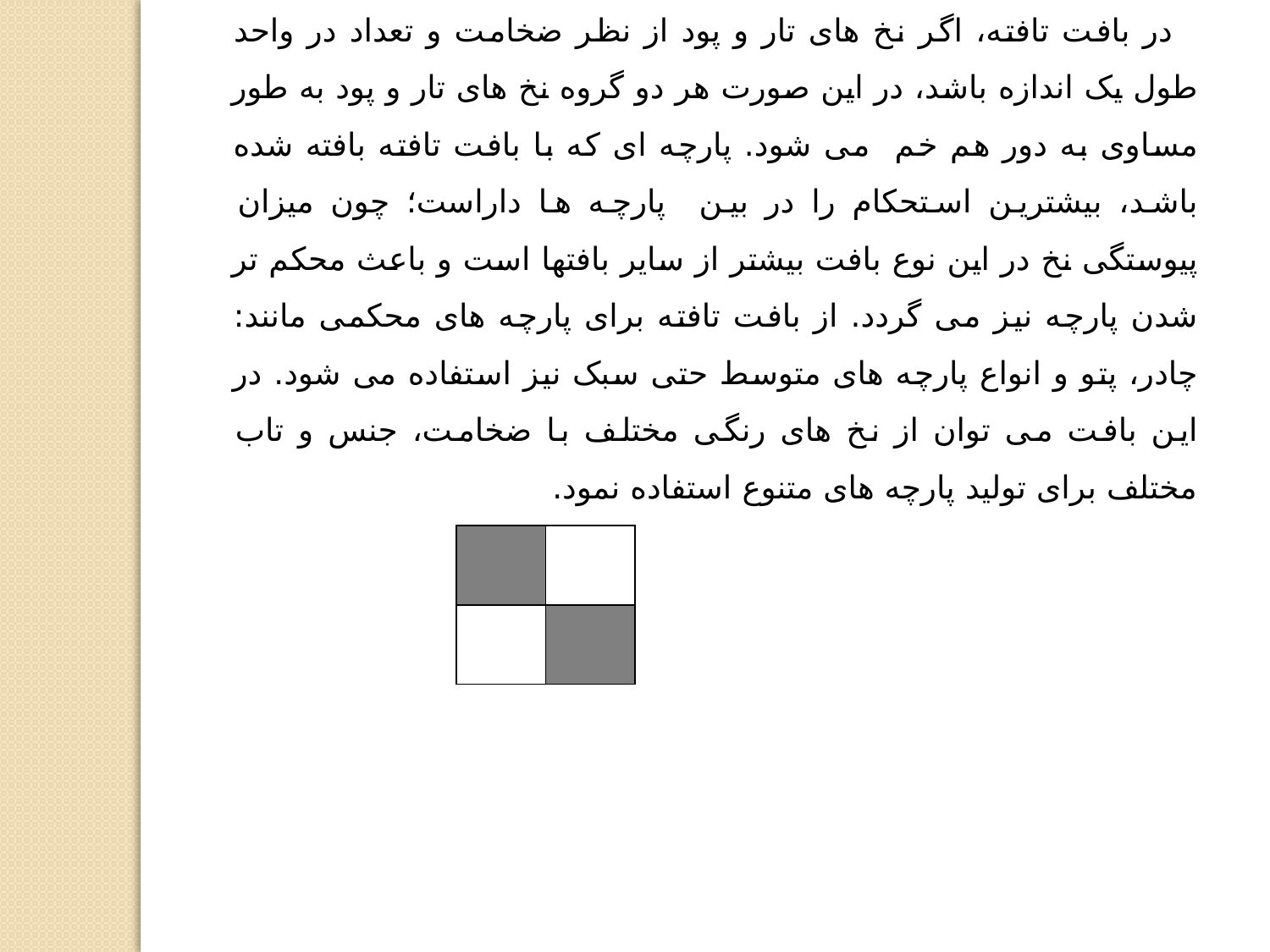

در بافت تافته، اگر نخ های تار و پود از نظر ضخامت و تعداد در واحد طول یک اندازه باشد، در این صورت هر دو گروه نخ های تار و پود به طور مساوی به دور هم خم  می شود. پارچه ای که با بافت تافته بافته شده باشد، بیشترین استحکام را در بین  پارچه ها داراست؛ چون میزان پیوستگی نخ در این نوع بافت بیشتر از سایر بافتها است و باعث محکم تر شدن پارچه نیز می گردد. از بافت تافته برای پارچه های محکمی مانند: چادر، پتو و انواع پارچه های متوسط حتی سبک نیز استفاده می شود. در این بافت می توان از نخ های رنگی مختلف با ضخامت، جنس و تاب مختلف برای تولید پارچه های متنوع استفاده نمود.
|  |  |
| --- | --- |
|  |  |